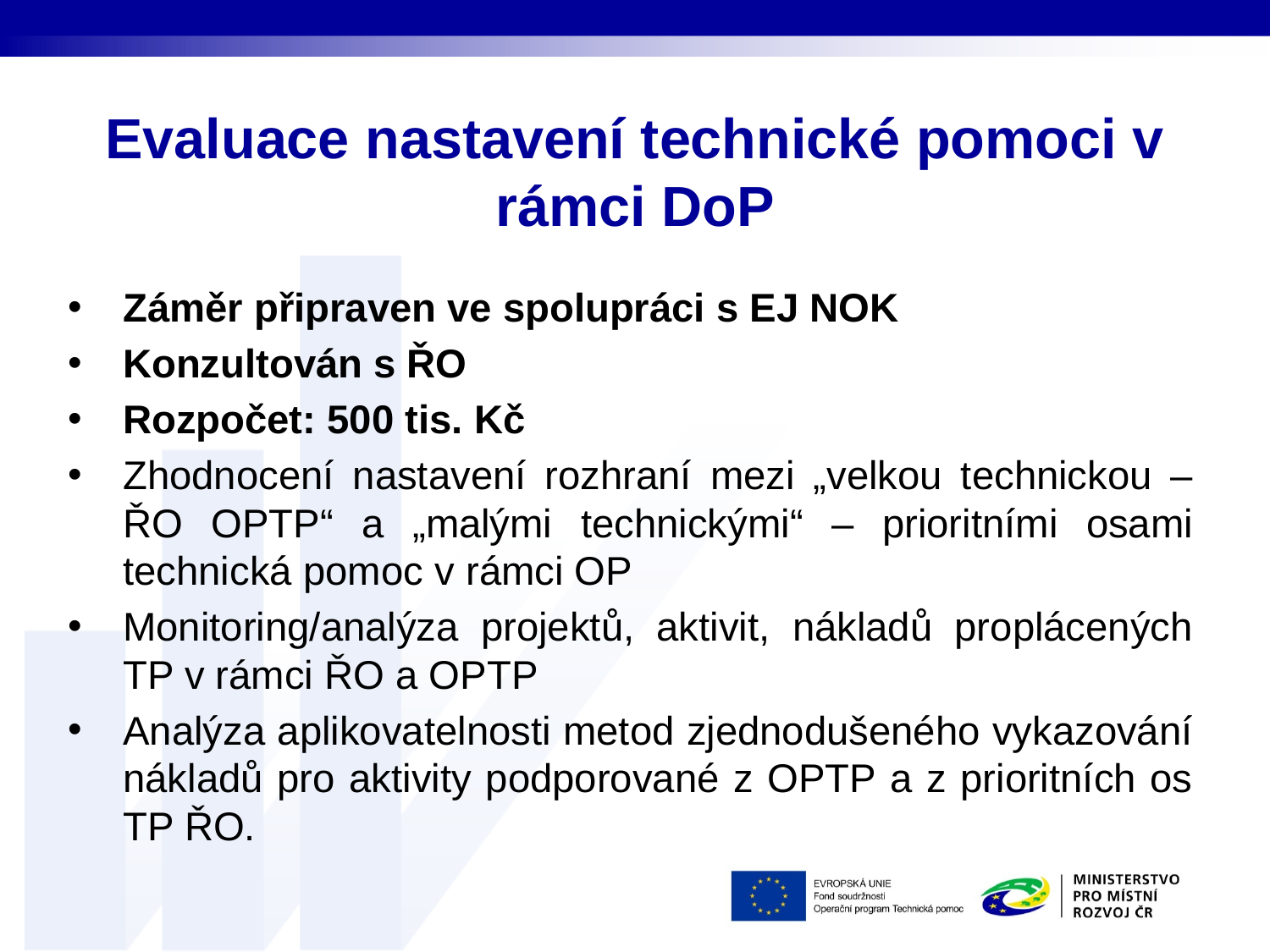

# Evaluace nastavení technické pomoci v rámci DoP
Záměr připraven ve spolupráci s EJ NOK
Konzultován s ŘO
Rozpočet: 500 tis. Kč
Zhodnocení nastavení rozhraní mezi „velkou technickou – ŘO OPTP“ a „malými technickými“ – prioritními osami technická pomoc v rámci OP
Monitoring/analýza projektů, aktivit, nákladů proplácených TP v rámci ŘO a OPTP
Analýza aplikovatelnosti metod zjednodušeného vykazování nákladů pro aktivity podporované z OPTP a z prioritních os TP ŘO.